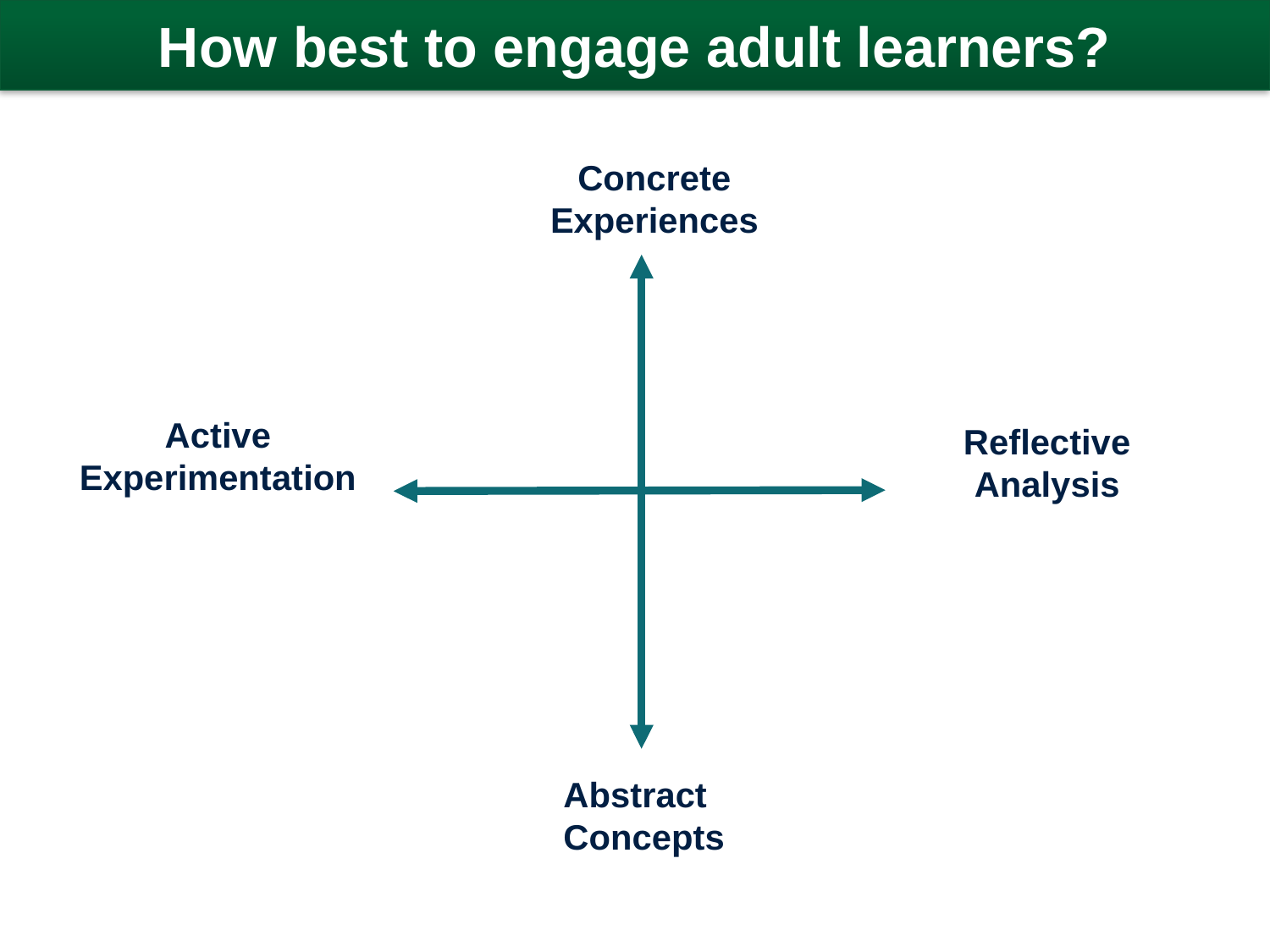

How best to engage adult learners?
Concrete
Experiences

Active
Experimentation
Reflective
Analysis

Abstract
Concepts

14